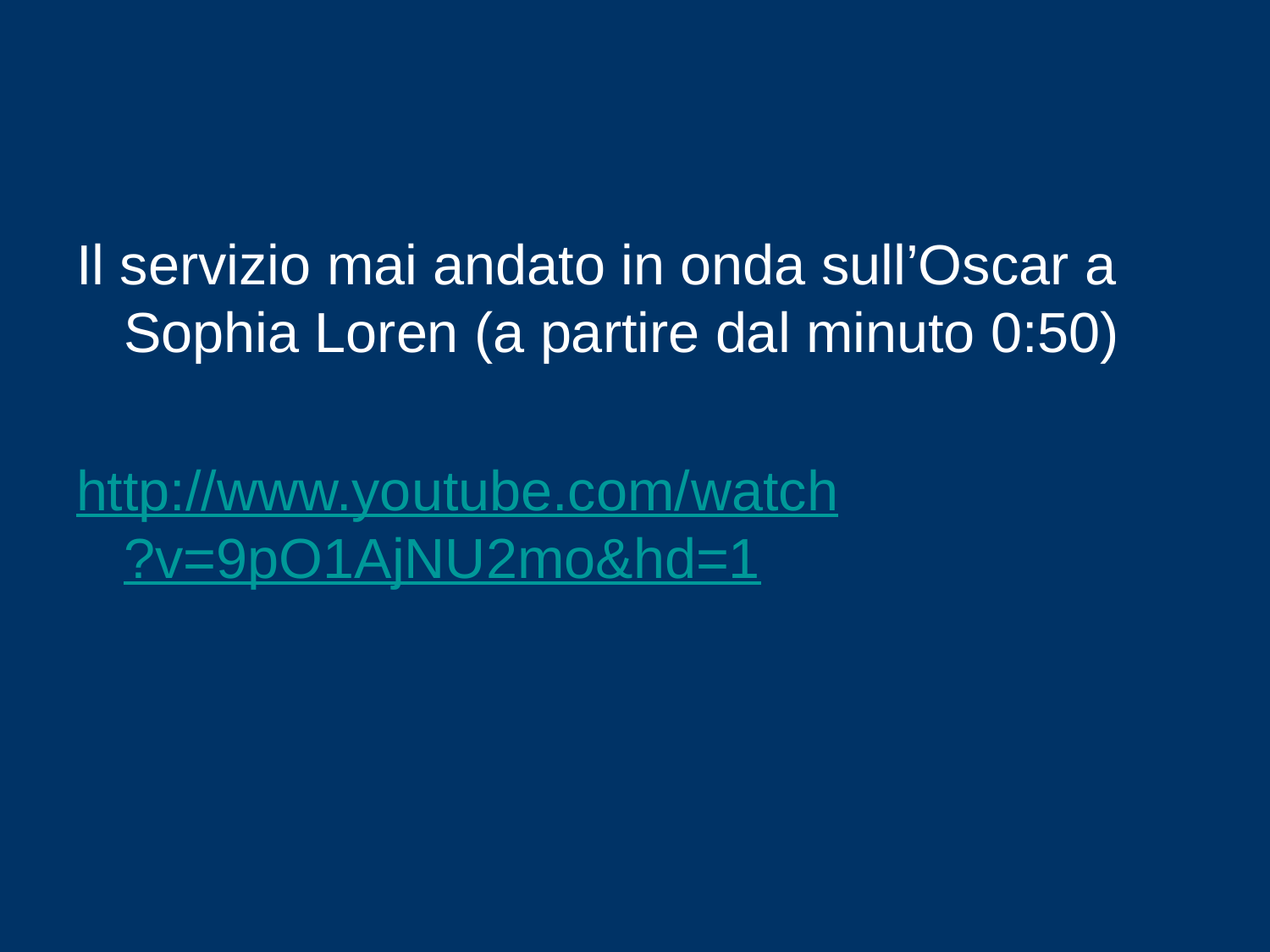

Il servizio mai andato in onda sull’Oscar a Sophia Loren (a partire dal minuto 0:50)

http://www.youtube.com/watch?v=9pO1AjNU2mo&hd=1